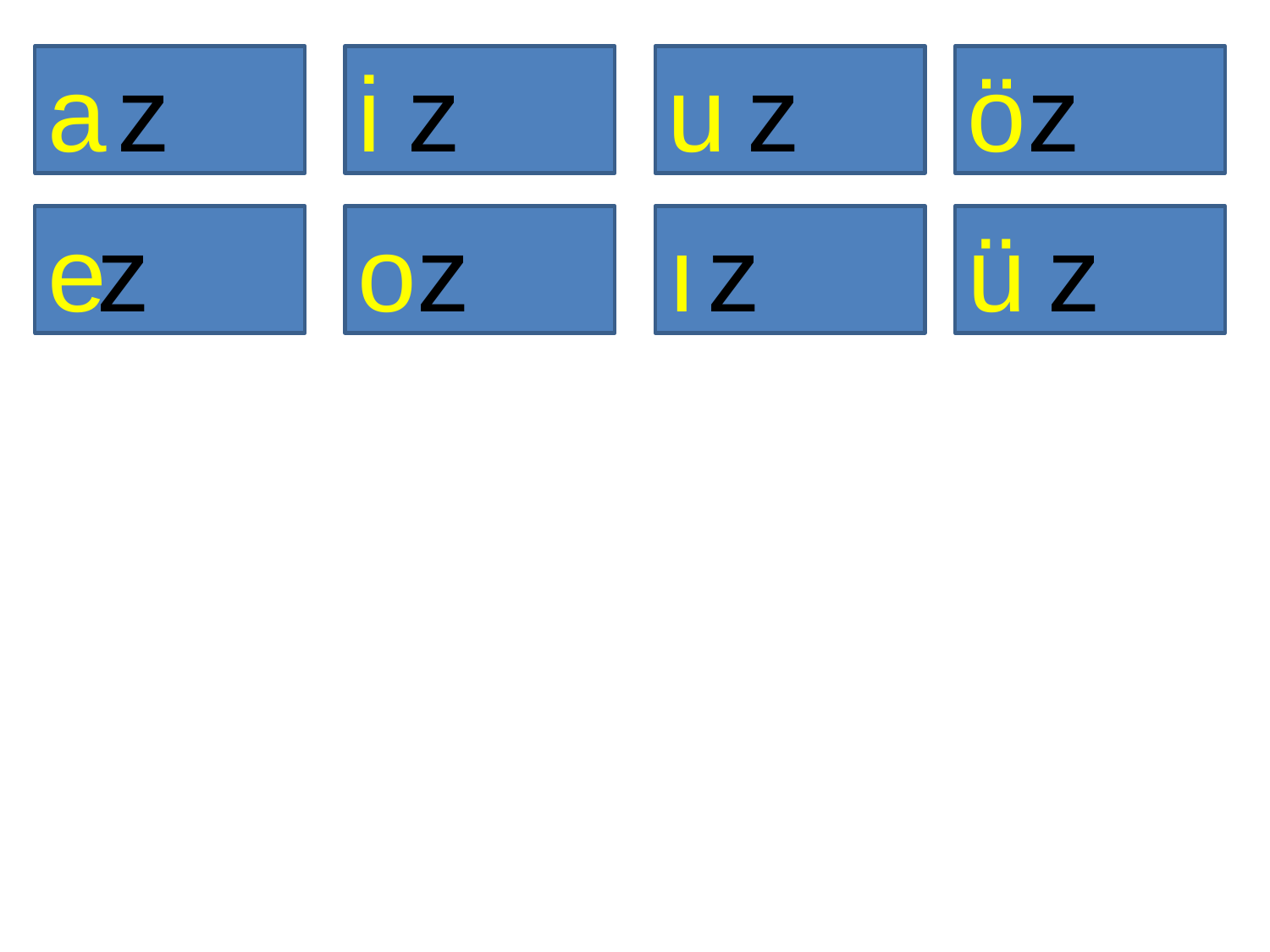

a
z
i
z
u
z
ö
z
e
z
o
z
ı
z
ü
z